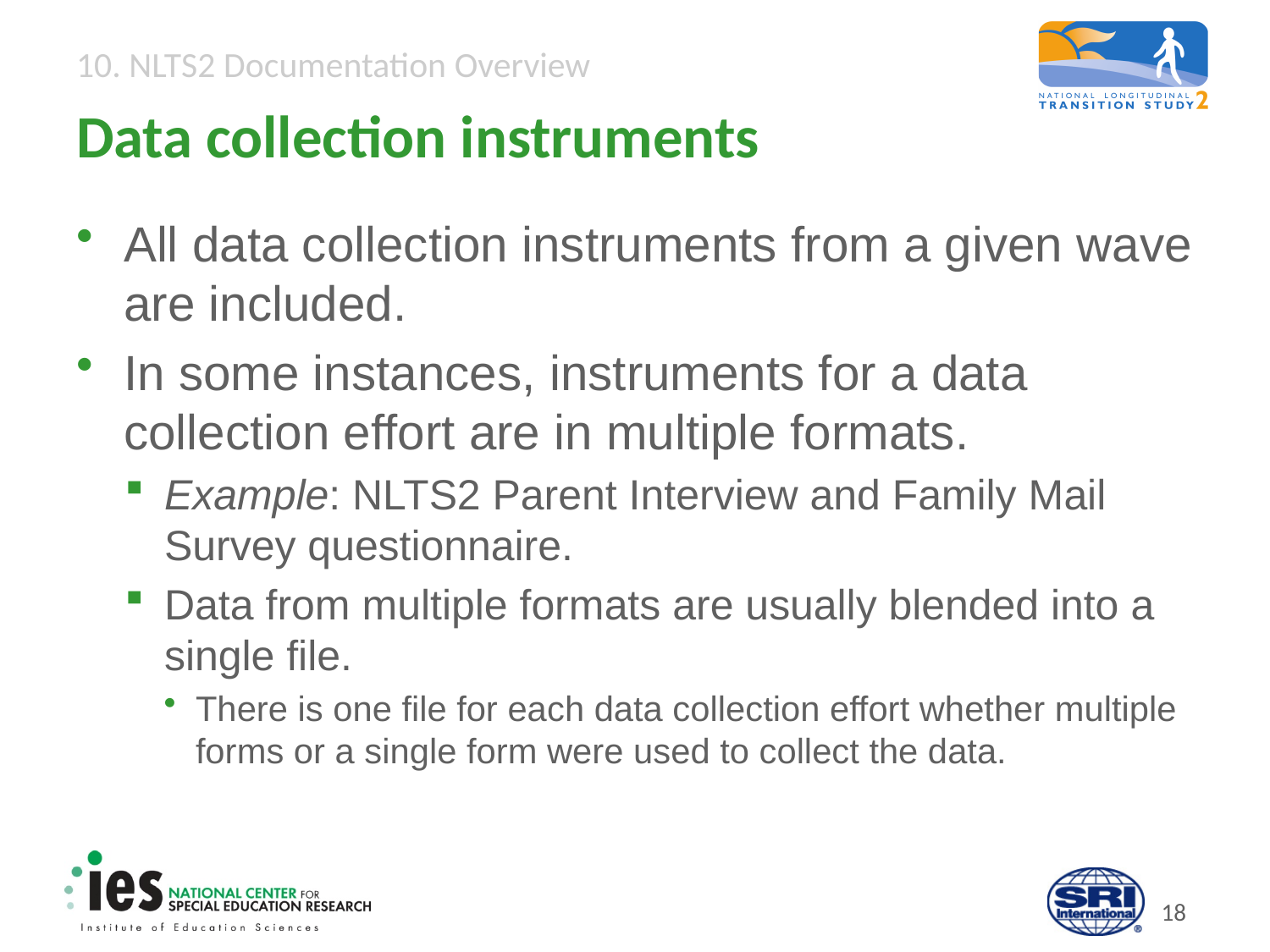

# Data collection instruments
All data collection instruments from a given wave are included.
In some instances, instruments for a data collection effort are in multiple formats.
Example: NLTS2 Parent Interview and Family Mail Survey questionnaire.
Data from multiple formats are usually blended into a single file.
There is one file for each data collection effort whether multiple forms or a single form were used to collect the data.
18